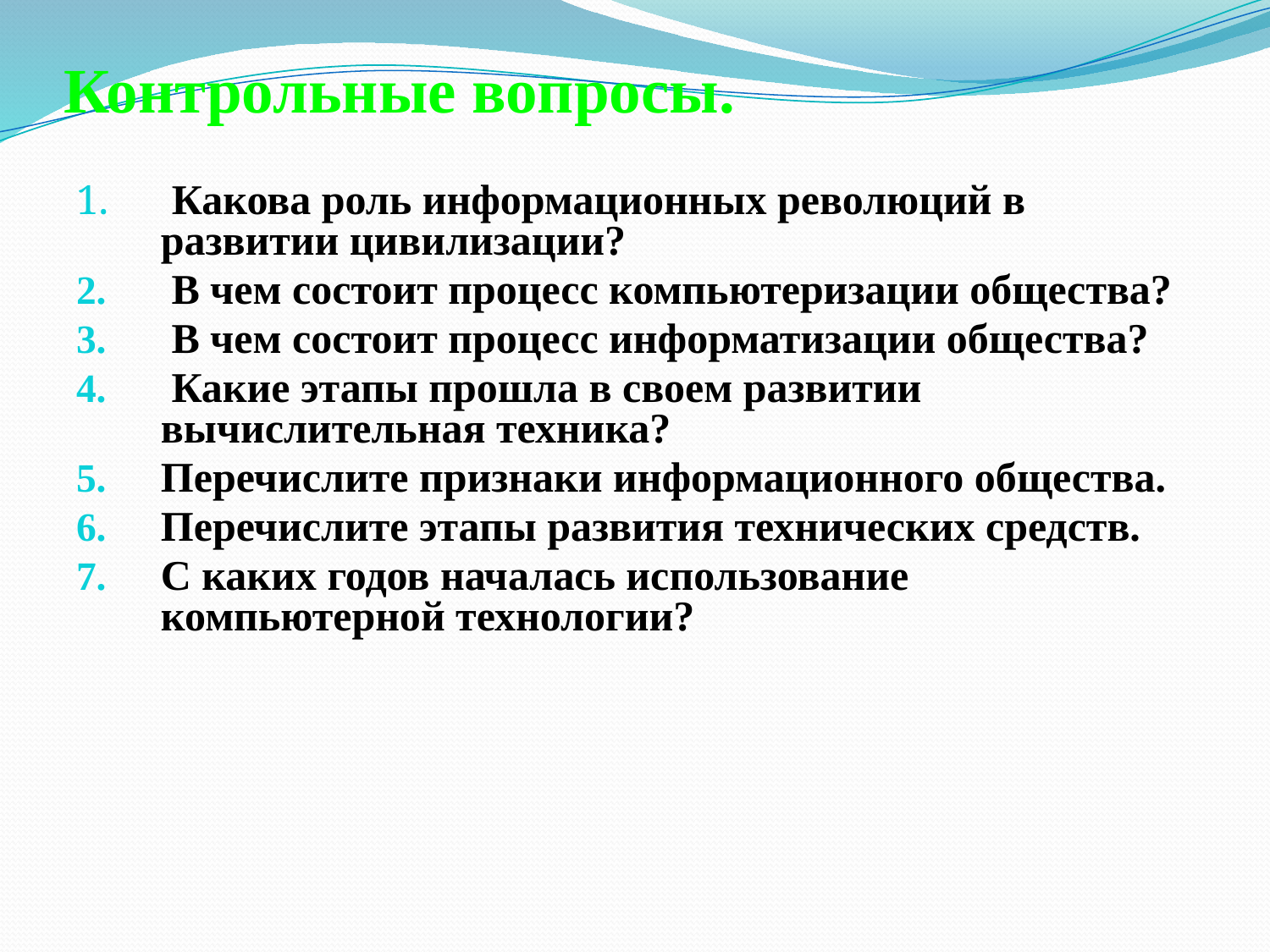

# Контрольные вопросы.
 Какова роль информационных революций в развитии цивилизации?
 В чем состоит процесс компьютеризации общества?
 В чем состоит процесс информатизации общества?
 Какие этапы прошла в своем развитии вычислительная техника?
Перечислите признаки информационного общества.
Перечислите этапы развития технических средств.
С каких годов началась использование компьютерной технологии?